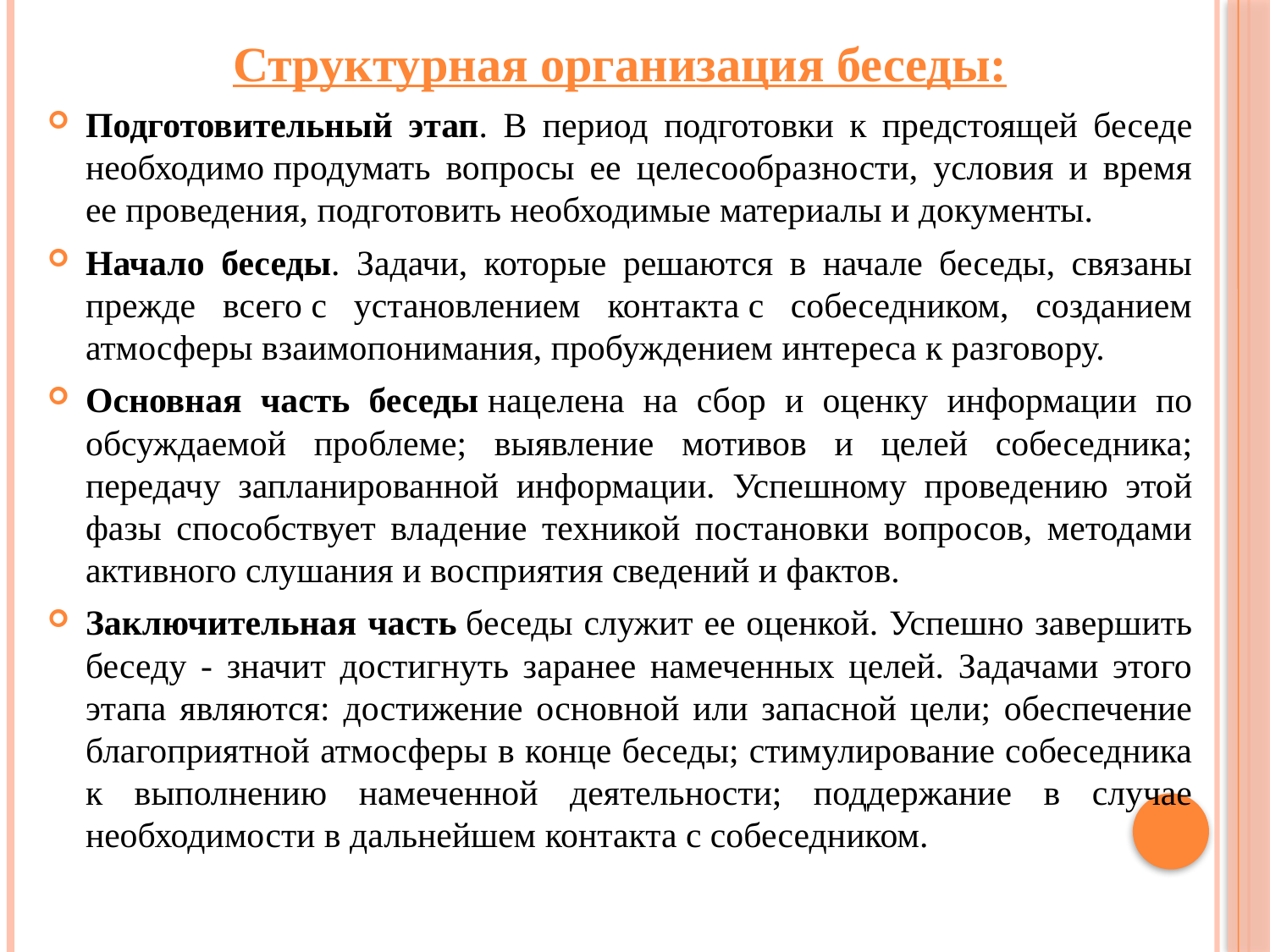

Структурная организация беседы:
Подготовительный этап. В период подготовки к предстоящей беседе необходимо продумать вопросы ее целесообразности, условия и время ее проведения, подготовить необходимые материалы и документы.
Начало беседы. Задачи, которые решаются в начале беседы, связаны прежде всего с установлением контакта с собеседником, созданием атмосферы взаимопонимания, пробуждением интереса к разговору.
Основная часть беседы нацелена на сбор и оценку информации по обсуждаемой проблеме; выявление мотивов и целей собеседника; передачу запланированной информации. Успешному проведению этой фазы способствует владение техникой постановки вопросов, методами активного слушания и восприятия сведений и фактов.
Заключительная часть беседы служит ее оценкой. Успешно завершить беседу - значит достигнуть заранее намеченных целей. Задачами этого этапа являются: достижение основной или запасной цели; обеспечение благоприятной атмосферы в конце беседы; стимулирование собеседника к выполнению намеченной деятельности; поддержание в случае необходимости в дальнейшем контакта с собеседником.